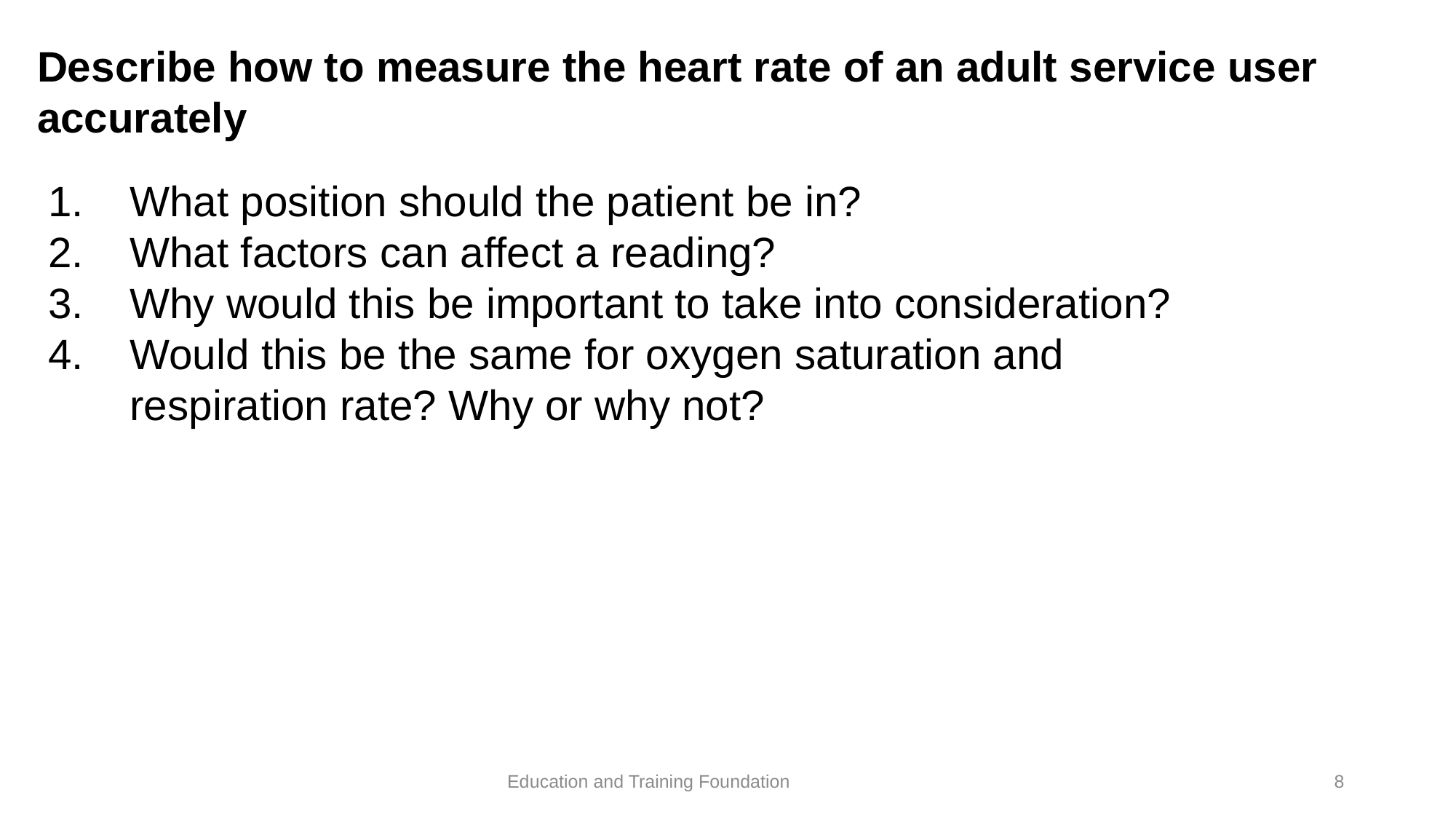

# Describe how to measure the heart rate of an adult service user accurately
What position should the patient be in?
What factors can affect a reading?
Why would this be important to take into consideration?
Would this be the same for oxygen saturation and respiration rate? Why or why not?

8
Education and Training Foundation